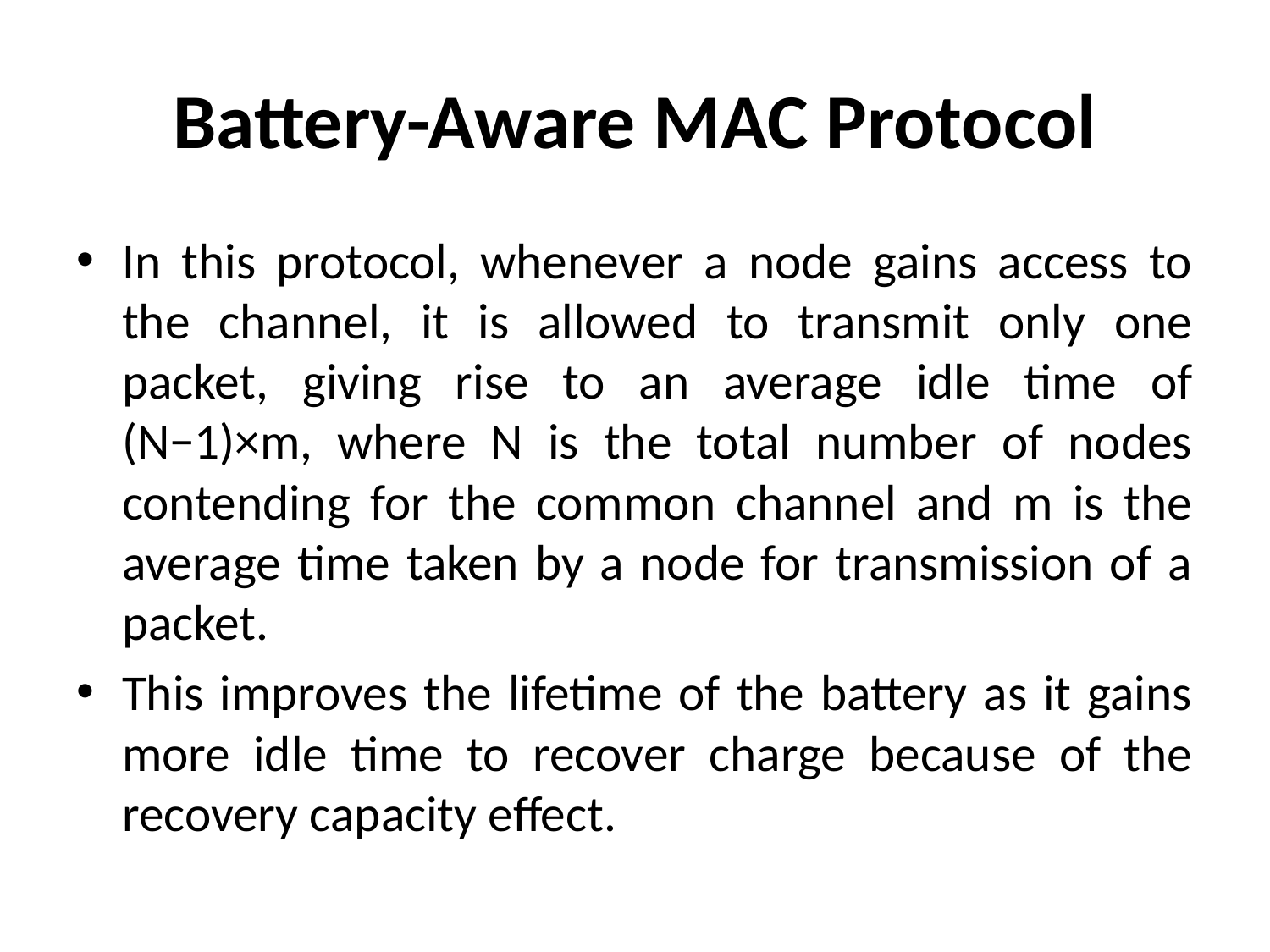

# Battery-Aware MAC Protocol
In this protocol, whenever a node gains access to the channel, it is allowed to transmit only one packet, giving rise to an average idle time of (N−1)×m, where N is the total number of nodes contending for the common channel and m is the average time taken by a node for transmission of a packet.
This improves the lifetime of the battery as it gains more idle time to recover charge because of the recovery capacity effect.